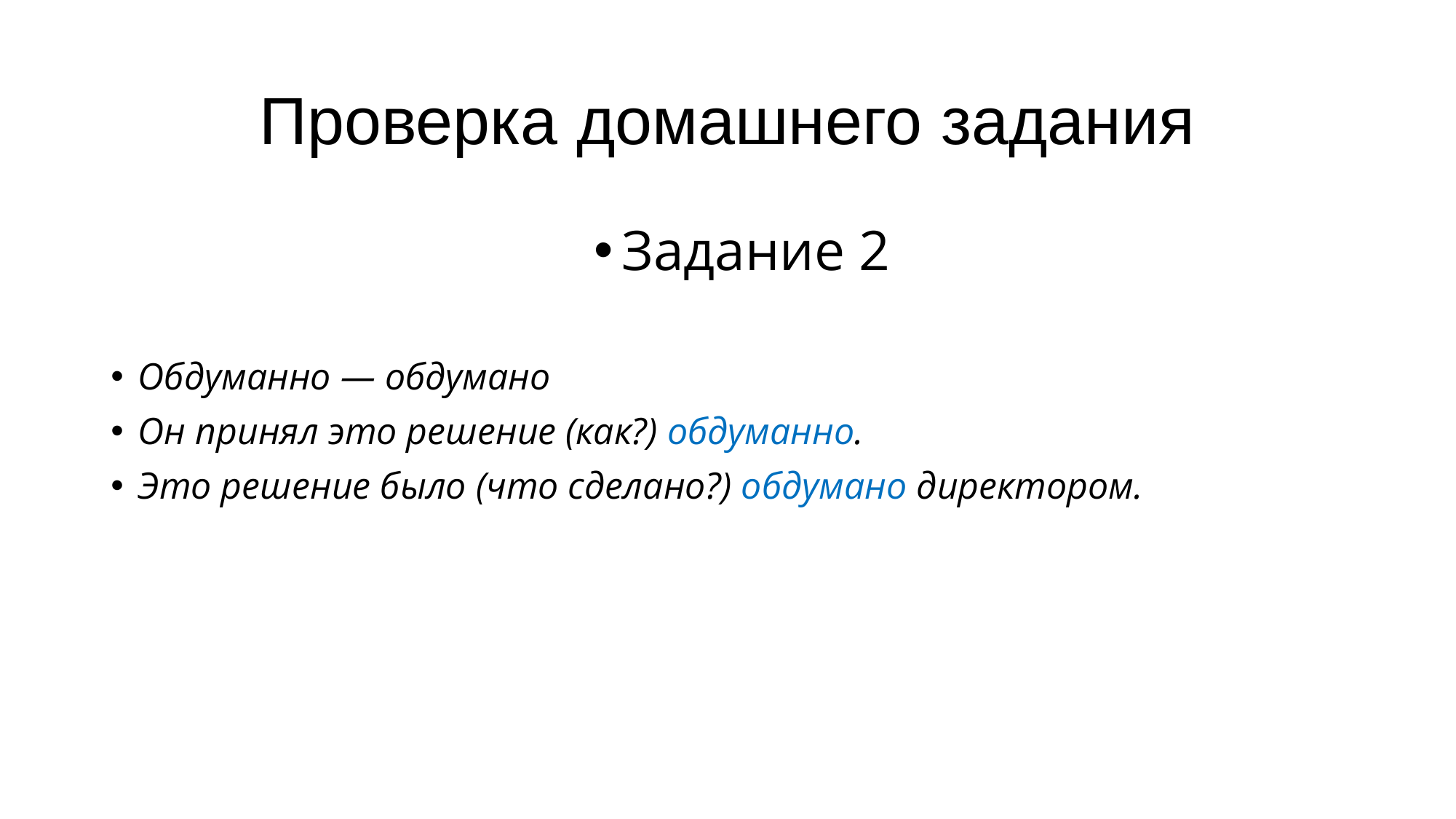

# Проверка домашнего задания
Задание 2

Обдуманно — обдумано
Он принял это решение (как?) обдуманно.
Это решение было (что сделано?) обдумано директором.